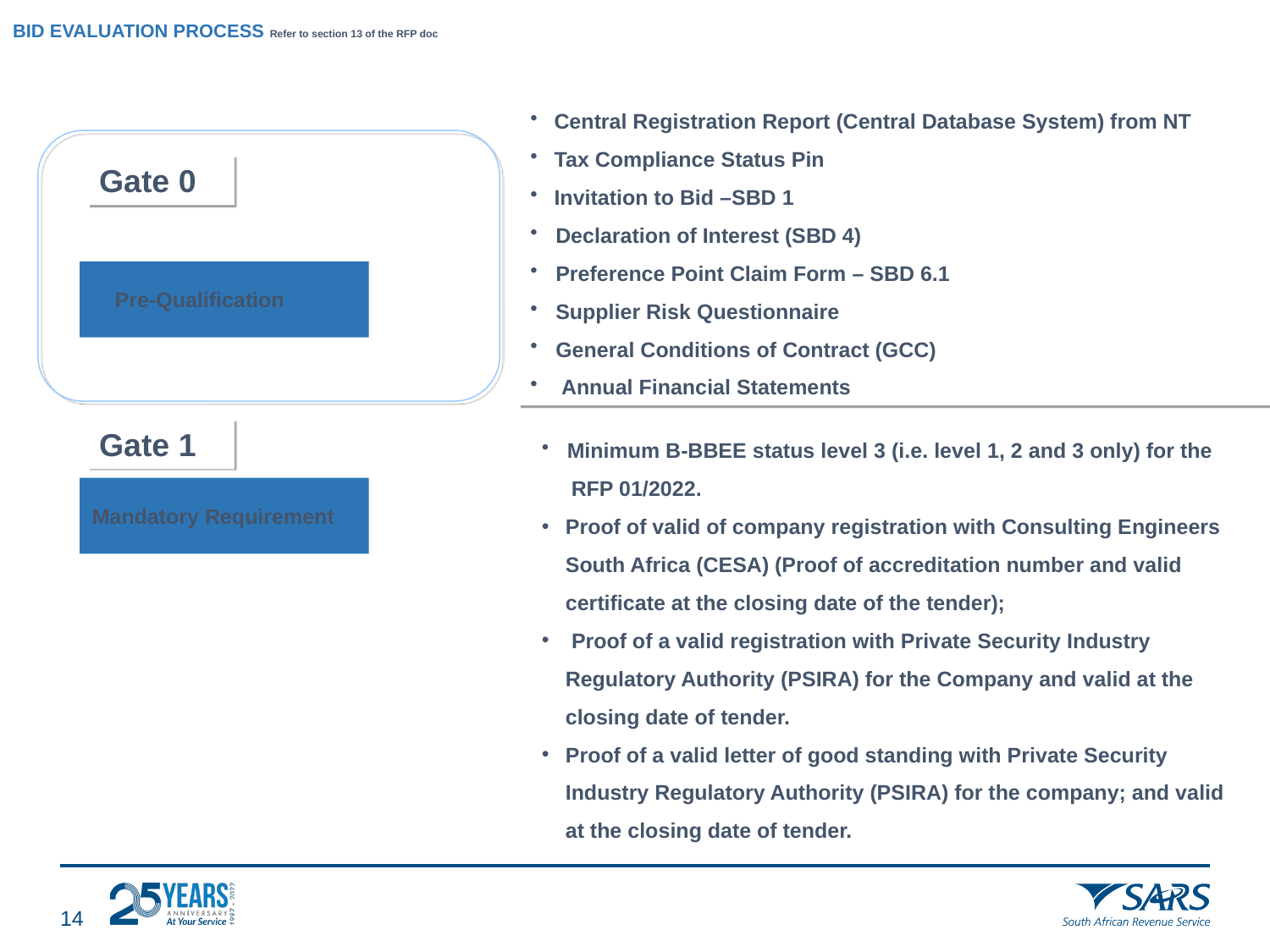

# BID EVALUATION PROCESS Refer to section 13 of the RFP doc
Central Registration Report (Central Database System) from NT
Tax Compliance Status Pin
Invitation to Bid –SBD 1
   Declaration of Interest (SBD 4)
   Preference Point Claim Form – SBD 6.1
   Supplier Risk Questionnaire
   General Conditions of Contract (GCC)
    Annual Financial Statements

Gate 0
Pre-Qualification
Gate 1
   Minimum B-BBEE status level 3 (i.e. level 1, 2 and 3 only) for the
     RFP 01/2022.
Proof of valid of company registration with Consulting Engineers South Africa (CESA) (Proof of accreditation number and valid certificate at the closing date of the tender);
 Proof of a valid registration with Private Security Industry Regulatory Authority (PSIRA) for the Company and valid at the closing date of tender.
Proof of a valid letter of good standing with Private Security Industry Regulatory Authority (PSIRA) for the company; and valid at the closing date of tender.
Mandatory Requirement
14